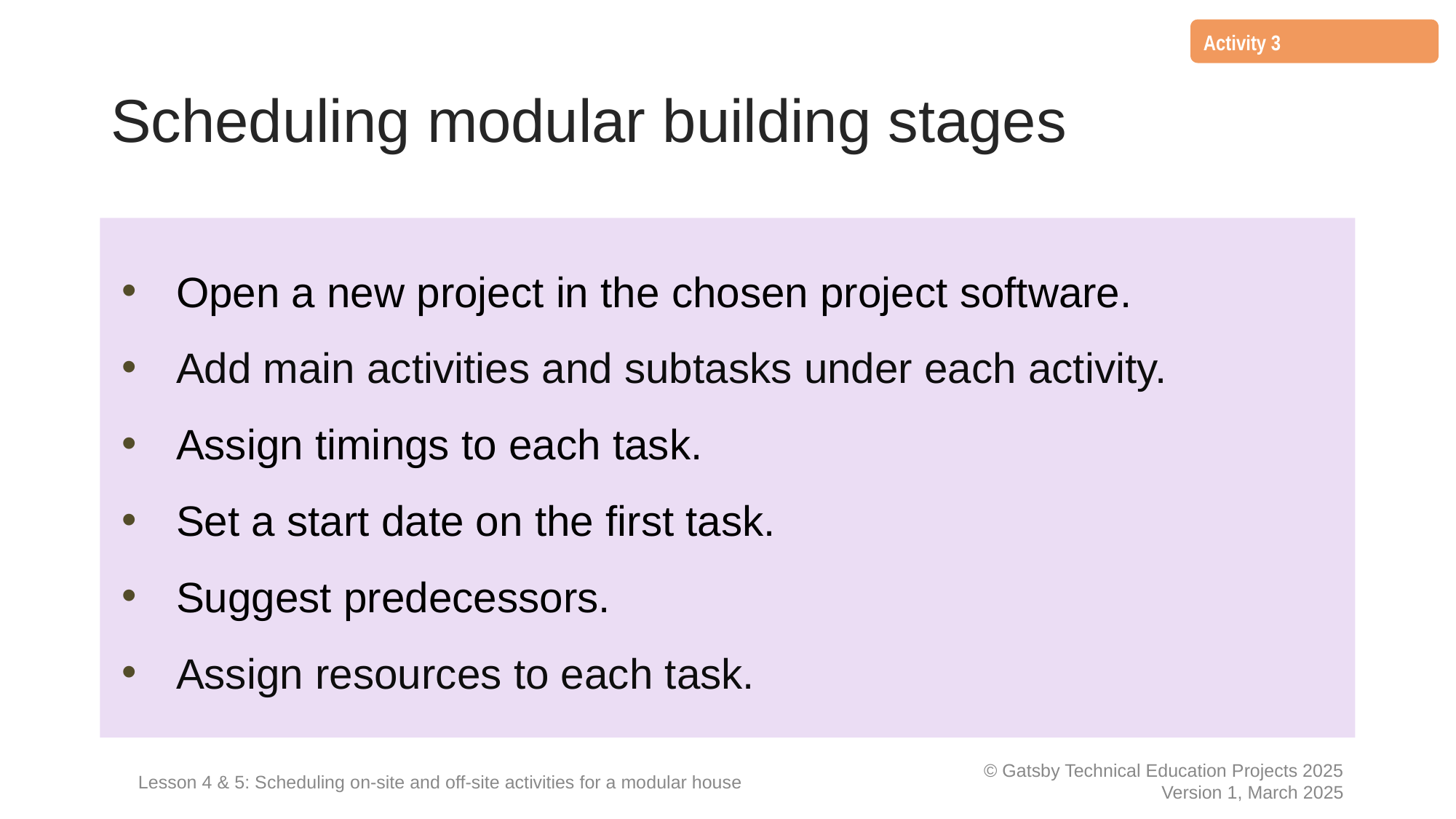

Activity 3
# Scheduling modular building stages
Open a new project in the chosen project software.
Add main activities and subtasks under each activity.
Assign timings to each task.
Set a start date on the first task.
Suggest predecessors.
Assign resources to each task.

Lesson 4 & 5: Scheduling on-site and off-site activities for a modular house